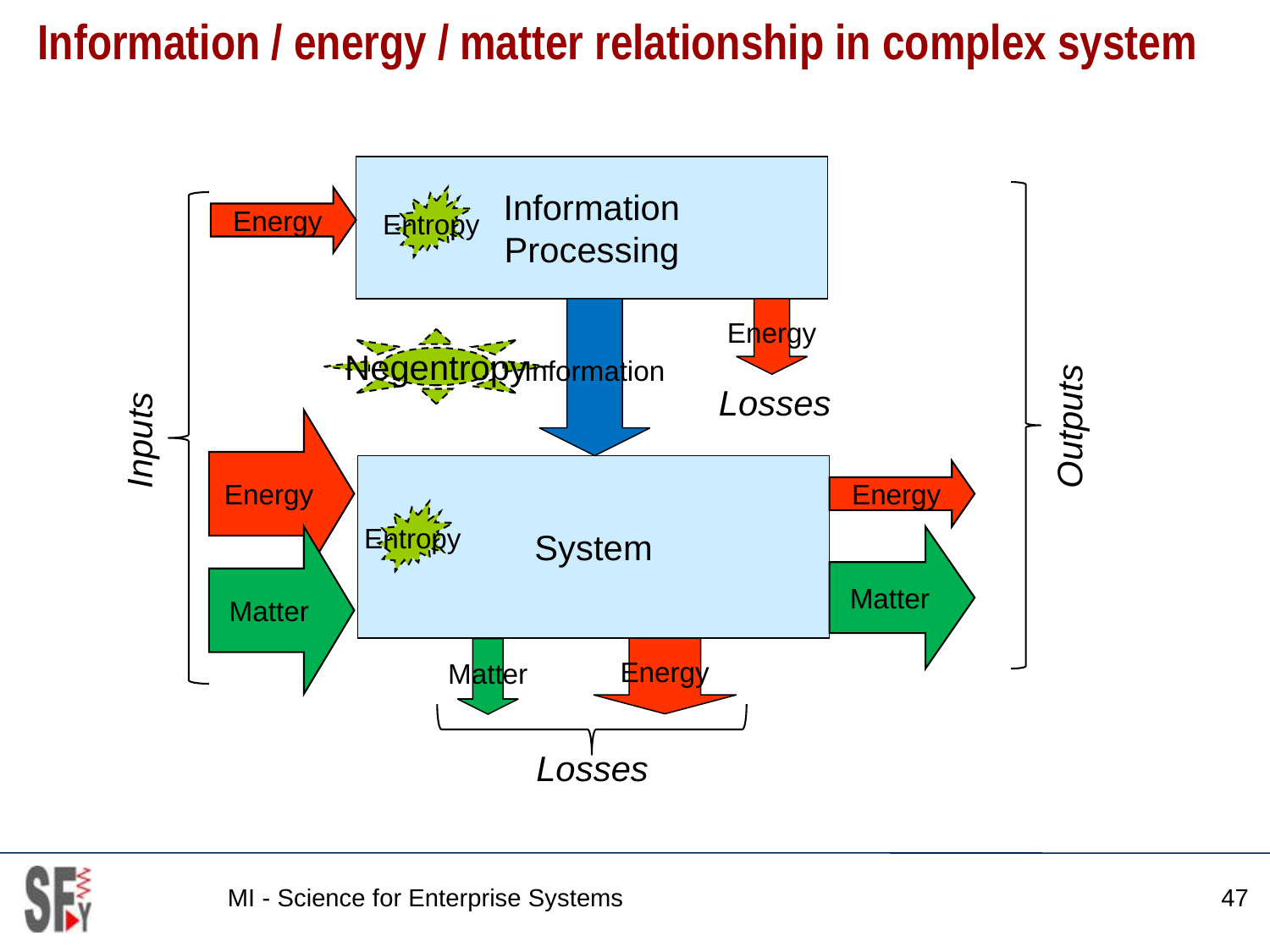

# Information / energy / matter relationship in complex system
Information
Processing

Energy
Entropy

Negentropy
Information
Energy
Losses
Outputs
Energy
Inputs
System
Energy
Entropy
Matter
Matter

Energy
Matter
Losses
MI - Science for Enterprise Systems
47